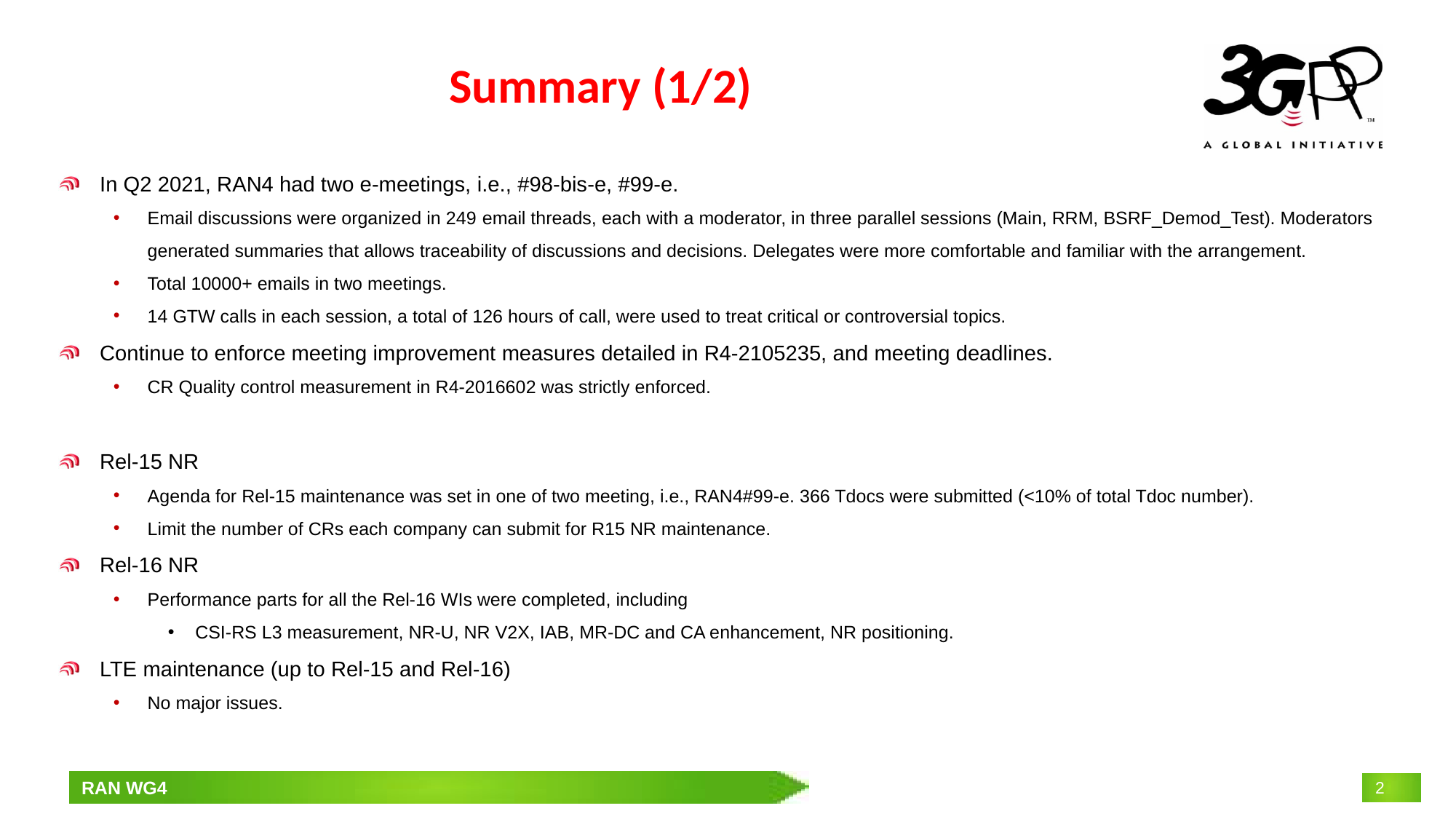

# Summary (1/2)
In Q2 2021, RAN4 had two e-meetings, i.e., #98-bis-e, #99-e.
Email discussions were organized in 249 email threads, each with a moderator, in three parallel sessions (Main, RRM, BSRF_Demod_Test). Moderators generated summaries that allows traceability of discussions and decisions. Delegates were more comfortable and familiar with the arrangement.
Total 10000+ emails in two meetings.
14 GTW calls in each session, a total of 126 hours of call, were used to treat critical or controversial topics.
Continue to enforce meeting improvement measures detailed in R4-2105235, and meeting deadlines.
CR Quality control measurement in R4-2016602 was strictly enforced.

Rel-15 NR
Agenda for Rel-15 maintenance was set in one of two meeting, i.e., RAN4#99-e. 366 Tdocs were submitted (<10% of total Tdoc number).
Limit the number of CRs each company can submit for R15 NR maintenance.
Rel-16 NR
Performance parts for all the Rel-16 WIs were completed, including
CSI-RS L3 measurement, NR-U, NR V2X, IAB, MR-DC and CA enhancement, NR positioning.
LTE maintenance (up to Rel-15 and Rel-16)
No major issues.